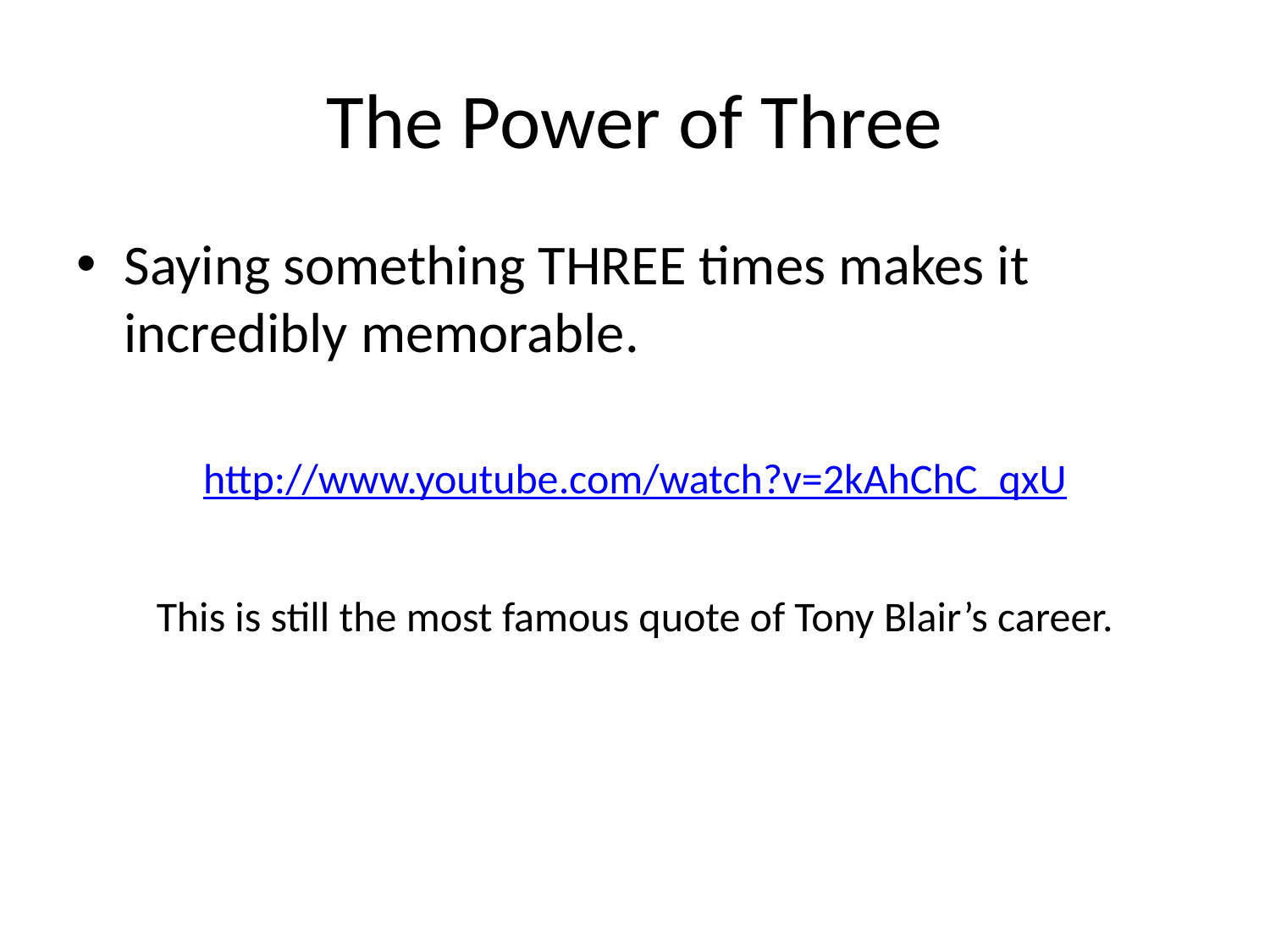

# The Power of Three
Saying something THREE times makes it incredibly memorable.

http://www.youtube.com/watch?v=2kAhChC_qxU

This is still the most famous quote of Tony Blair’s career.